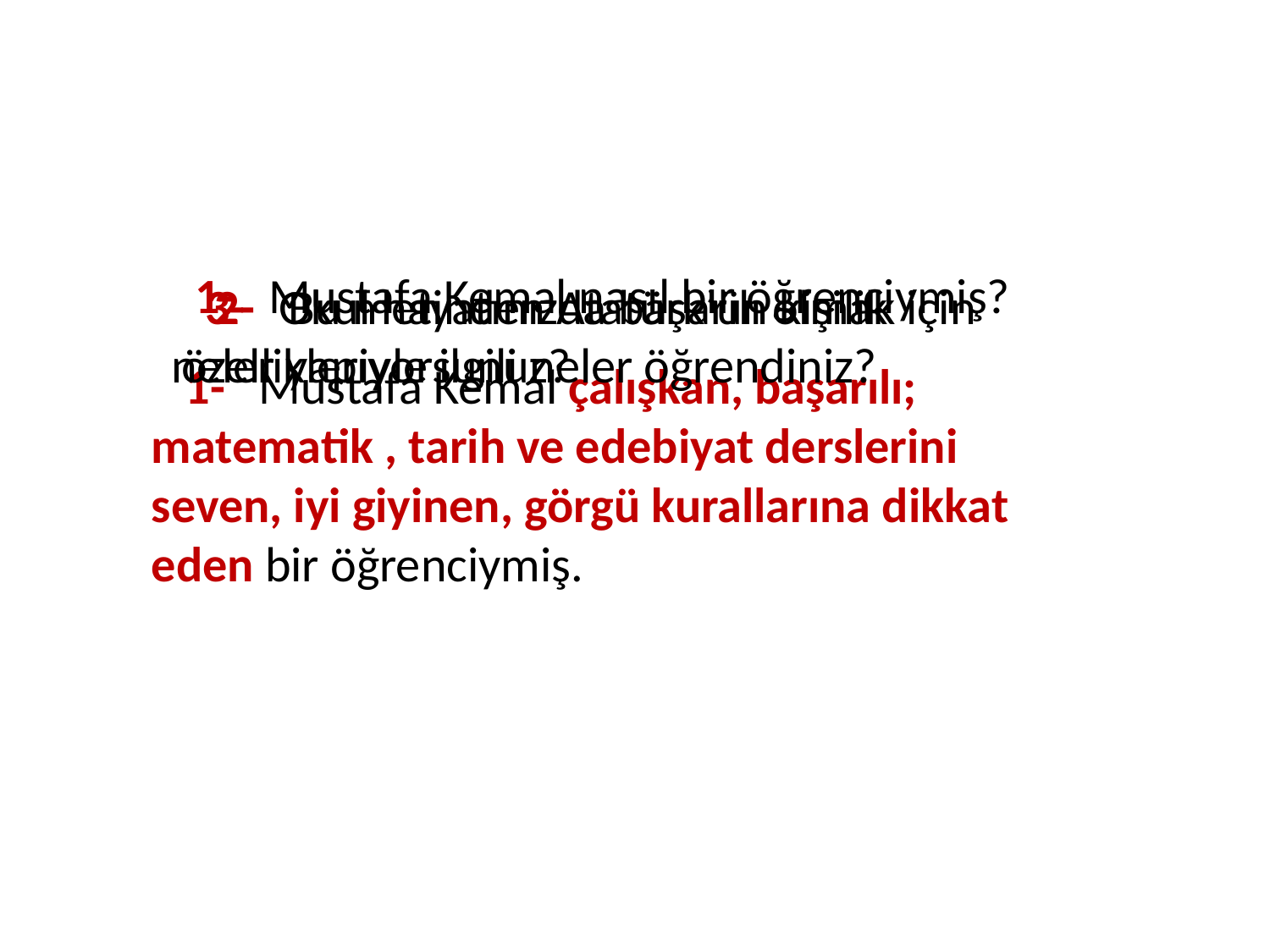

1-   Mustafa Kemal nasıl bir öğrenciymiş?
   3-   Okul hayatınızda başarılı olmak için neler yapıyorsunuz?
   2-   Bu metinden Atatürk’ün kişilik özellikleriyle ilgili neler öğrendiniz?
   1-   Mustafa Kemal çalışkan, başarılı; matematik , tarih ve edebiyat derslerini seven, iyi giyinen, görgü kurallarına dikkat eden bir öğrenciymiş.